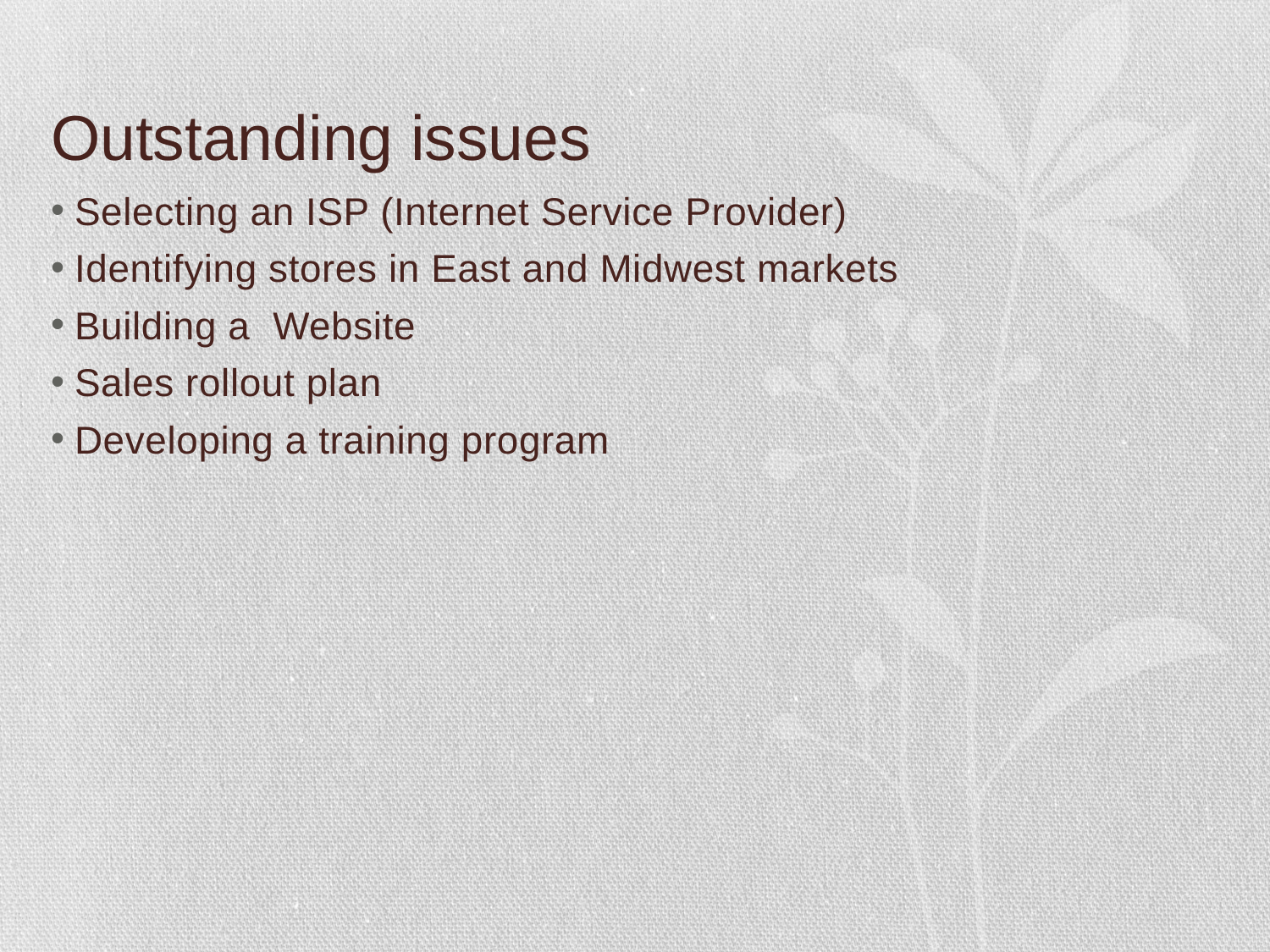

# Outstanding issues
Selecting an ISP (Internet Service Provider)
Identifying stores in East and Midwest markets
Building a  Website
Sales rollout plan
Developing a training program